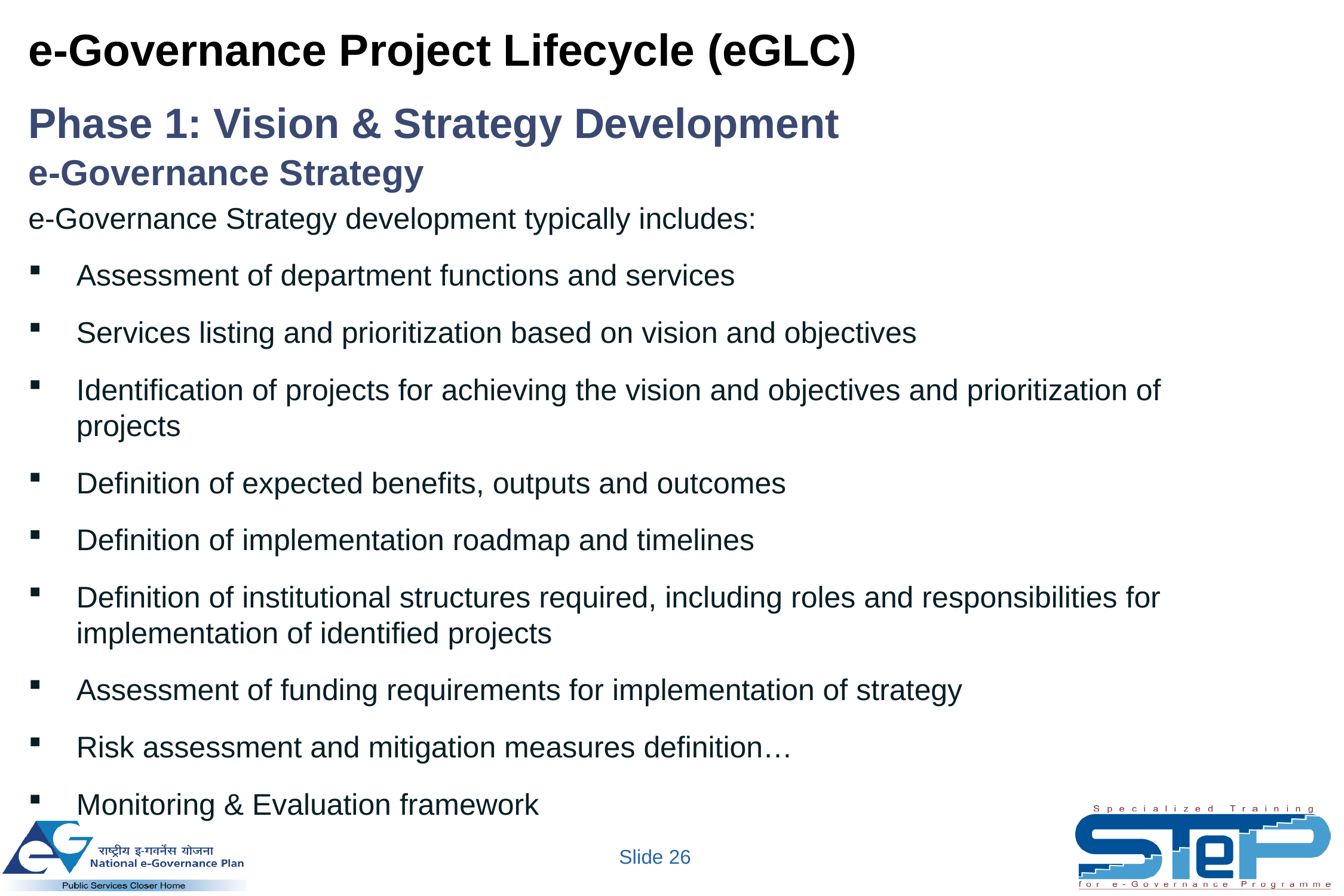

# e-Governance Project Lifecycle (eGLC)
Phase 1: Vision & Strategy Development
e-Governance Strategy
e-Governance Strategy development typically includes:
Assessment of department functions and services
Services listing and prioritization based on vision and objectives
Identification of projects for achieving the vision and objectives and prioritization of projects
Definition of expected benefits, outputs and outcomes
Definition of implementation roadmap and timelines
Definition of institutional structures required, including roles and responsibilities for implementation of identified projects
Assessment of funding requirements for implementation of strategy
Risk assessment and mitigation measures definition…
Monitoring & Evaluation framework